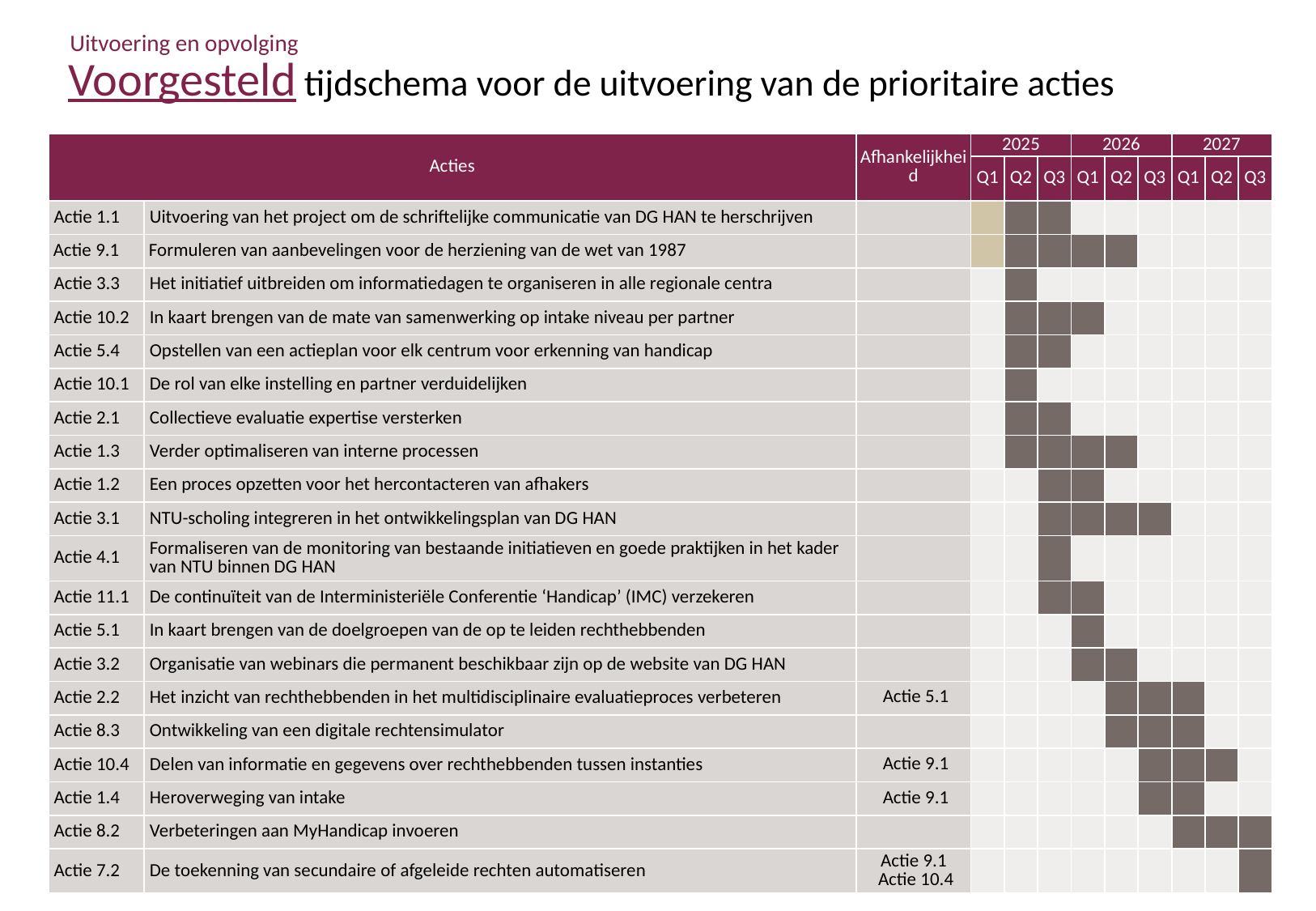

Uitvoering en opvolging
# Voorgesteld tijdschema voor de uitvoering van de prioritaire acties
| Acties |  | Afhankelijkheid | 2025 |  |  | 2026 |  |  | 2027 |  |  |
| --- | --- | --- | --- | --- | --- | --- | --- | --- | --- | --- | --- |
|  |  |  | Q1 | Q2 | Q3 | Q1 | Q2 | Q3 | Q1 | Q2 | Q3 |
| Actie 1.1 | Uitvoering van het project om de schriftelijke communicatie van DG HAN te herschrijven |  |  |  |  |  |  |  |  |  |  |
| Actie 9.1 | Formuleren van aanbevelingen voor de herziening van de wet van 1987 |  |  |  |  |  |  |  |  |  |  |
| Actie 3.3 | Het initiatief uitbreiden om informatiedagen te organiseren in alle regionale centra |  |  |  |  |  |  |  |  |  |  |
| Actie 10.2 | In kaart brengen van de mate van samenwerking op intake niveau per partner |  |  |  |  |  |  |  |  |  |  |
| Actie 5.4 | Opstellen van een actieplan voor elk centrum voor erkenning van handicap |  |  |  |  |  |  |  |  |  |  |
| Actie 10.1 | De rol van elke instelling en partner verduidelijken |  |  |  |  |  |  |  |  |  |  |
| Actie 2.1 | Collectieve evaluatie expertise versterken |  |  |  |  |  |  |  |  |  |  |
| Actie 1.3 | Verder optimaliseren van interne processen |  |  |  |  |  |  |  |  |  |  |
| Actie 1.2 | Een proces opzetten voor het hercontacteren van afhakers |  |  |  |  |  |  |  |  |  |  |
| Actie 3.1 | NTU-scholing integreren in het ontwikkelingsplan van DG HAN |  |  |  |  |  |  |  |  |  |  |
| Actie 4.1 | Formaliseren van de monitoring van bestaande initiatieven en goede praktijken in het kader van NTU binnen DG HAN |  |  |  |  |  |  |  |  |  |  |
| Actie 11.1 | De continuïteit van de Interministeriële Conferentie ‘Handicap’ (IMC) verzekeren |  |  |  |  |  |  |  |  |  |  |
| Actie 5.1 | In kaart brengen van de doelgroepen van de op te leiden rechthebbenden |  |  |  |  |  |  |  |  |  |  |
| Actie 3.2 | Organisatie van webinars die permanent beschikbaar zijn op de website van DG HAN |  |  |  |  |  |  |  |  |  |  |
| Actie 2.2 | Het inzicht van rechthebbenden in het multidisciplinaire evaluatieproces verbeteren | Actie 5.1 |  |  |  |  |  |  |  |  |  |
| Actie 8.3 | Ontwikkeling van een digitale rechtensimulator |  |  |  |  |  |  |  |  |  |  |
| Actie 10.4 | Delen van informatie en gegevens over rechthebbenden tussen instanties | Actie 9.1 |  |  |  |  |  |  |  |  |  |
| Actie 1.4 | Heroverweging van intake | Actie 9.1 |  |  |  |  |  |  |  |  |  |
| Actie 8.2 | Verbeteringen aan MyHandicap invoeren |  |  |  |  |  |  |  |  |  |  |
| Actie 7.2 | De toekenning van secundaire of afgeleide rechten automatiseren | Actie 9.1 Actie 10.4 |  |  |  |  |  |  |  |  |  |